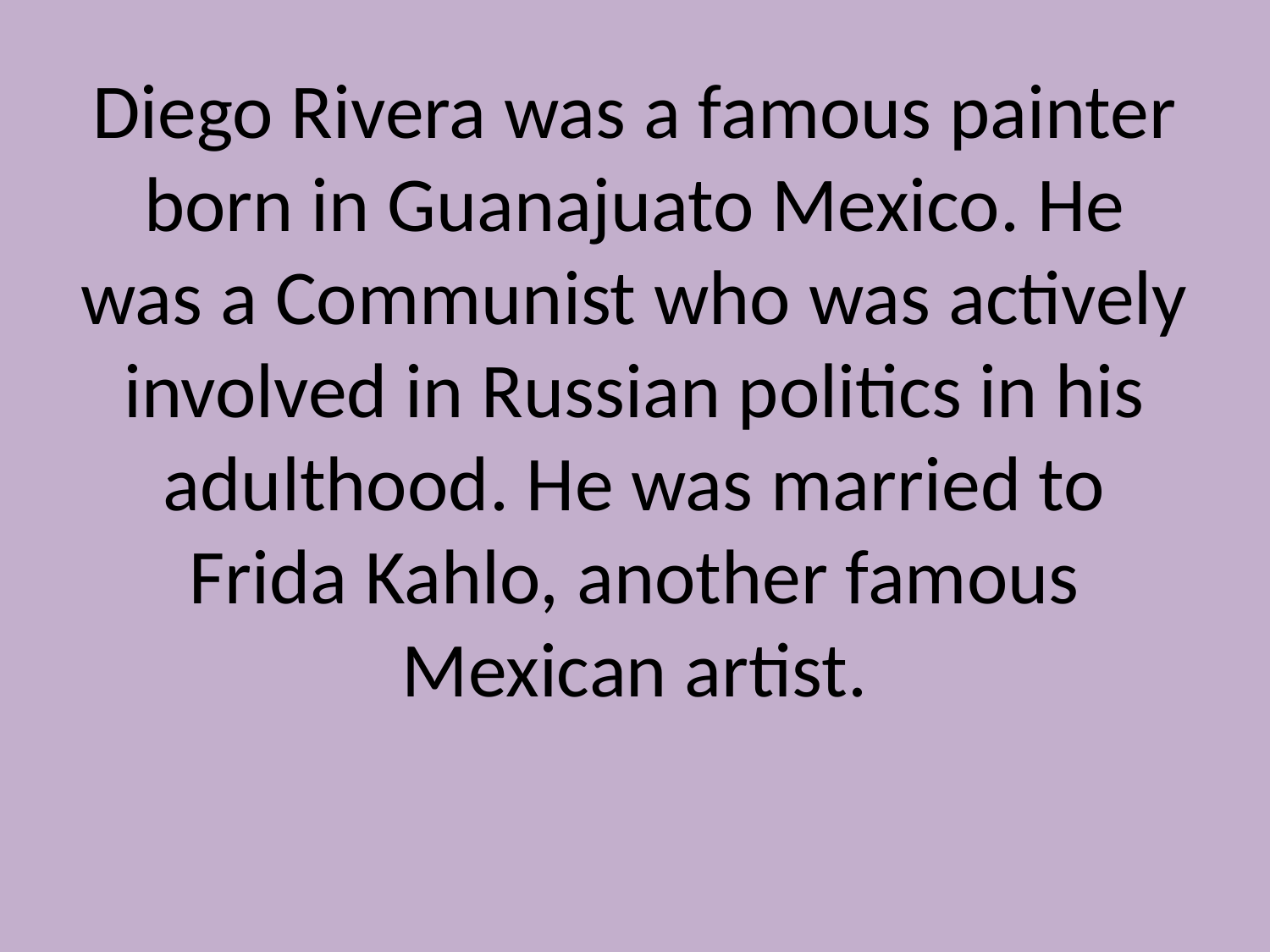

# Diego Rivera was a famous painter born in Guanajuato Mexico. He was a Communist who was actively involved in Russian politics in his adulthood. He was married to Frida Kahlo, another famous Mexican artist.